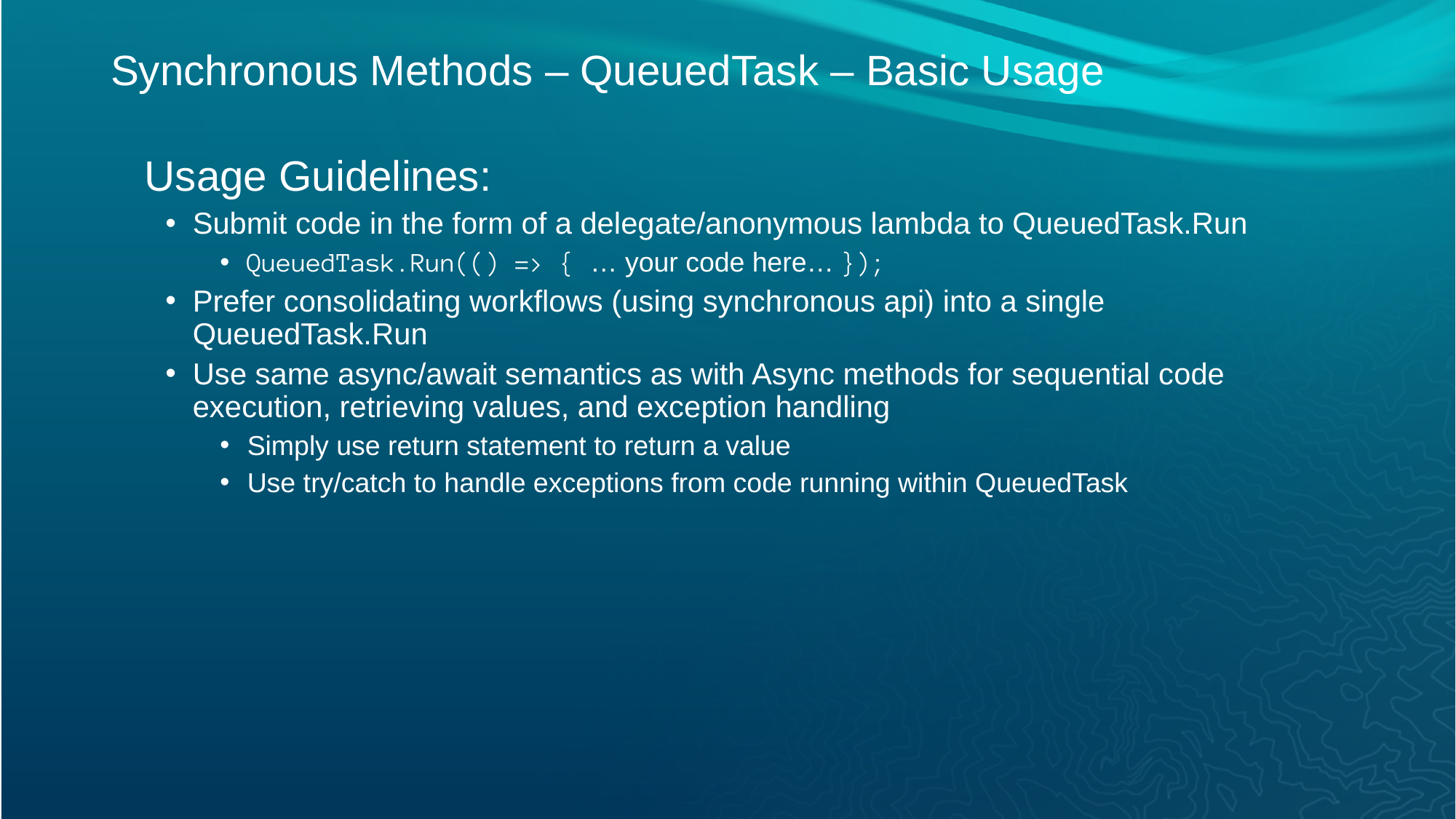

# Synchronous Methods – QueuedTask – Basic Usage
Usage Guidelines:
Submit code in the form of a delegate/anonymous lambda to QueuedTask.Run
QueuedTask.Run(() => { … your code here… });
Prefer consolidating workflows (using synchronous api) into a single QueuedTask.Run
Use same async/await semantics as with Async methods for sequential code execution, retrieving values, and exception handling
Simply use return statement to return a value
Use try/catch to handle exceptions from code running within QueuedTask